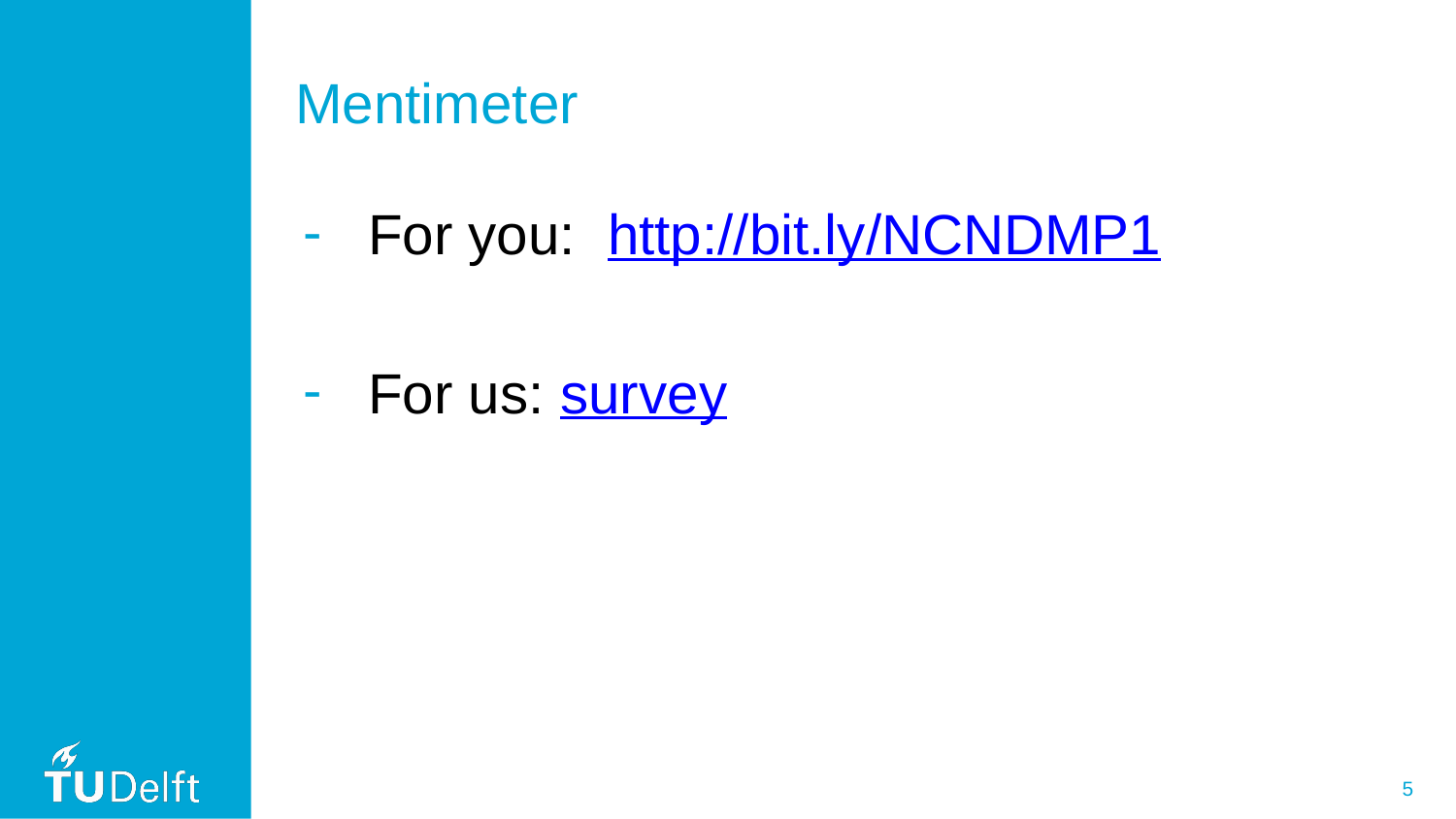

# Mentimeter
For you:  http://bit.ly/NCNDMP1

For us: survey